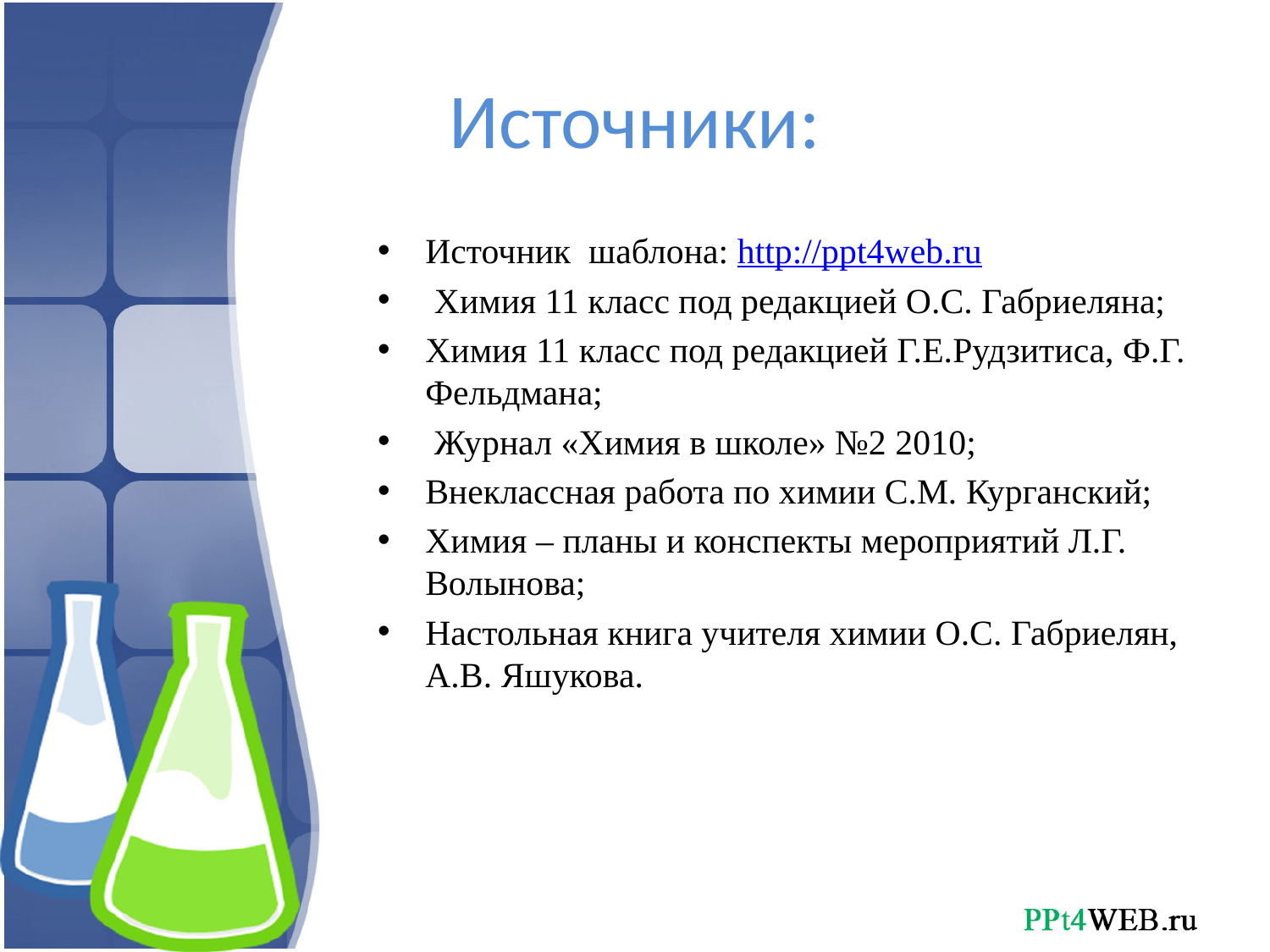

# Источники:
Источник  шаблона: http://ppt4web.ru
 Химия 11 класс под редакцией О.С. Габриеляна;
Химия 11 класс под редакцией Г.Е.Рудзитиса, Ф.Г. Фельдмана;
 Журнал «Химия в школе» №2 2010;
Внеклассная работа по химии С.М. Курганский;
Химия – планы и конспекты мероприятий Л.Г. Волынова;
Настольная книга учителя химии О.С. Габриелян, А.В. Яшукова.